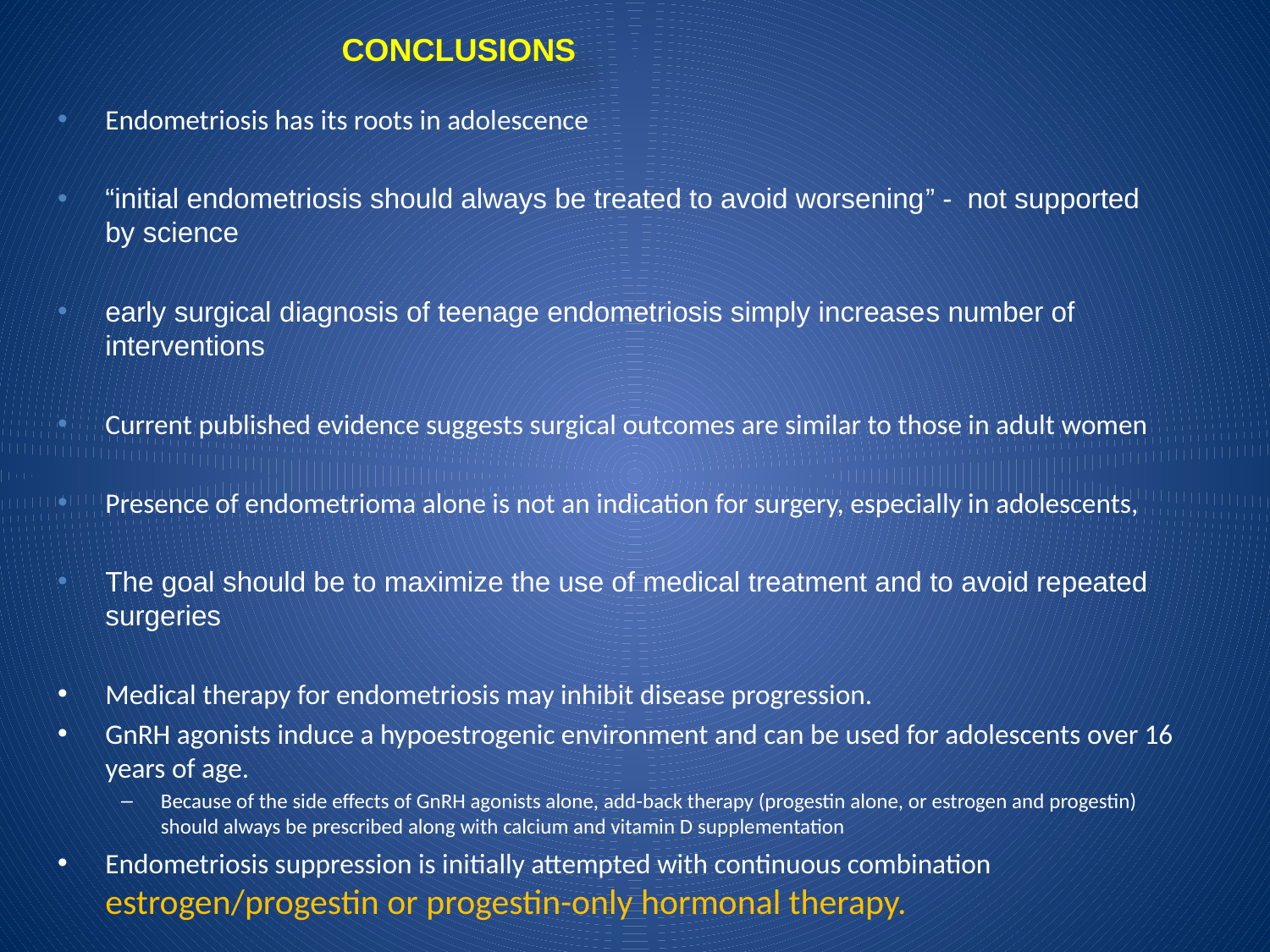

# CONCLUSIONS

Endometriosis has its roots in adolescence

“initial endometriosis should always be treated to avoid worsening” -  not supported by science

early surgical diagnosis of teenage endometriosis simply increases number of interventions

Current published evidence suggests surgical outcomes are similar to those in adult women

Presence of endometrioma alone is not an indication for surgery, especially in adolescents,

The goal should be to maximize the use of medical treatment and to avoid repeated surgeries

Medical therapy for endometriosis may inhibit disease progression.
GnRH agonists induce a hypoestrogenic environment and can be used for adolescents over 16 years of age.
Because of the side effects of GnRH agonists alone, add-back therapy (progestin alone, or estrogen and progestin) should always be prescribed along with calcium and vitamin D supplementation
Endometriosis suppression is initially attempted with continuous combination estrogen/progestin or progestin-only hormonal therapy.